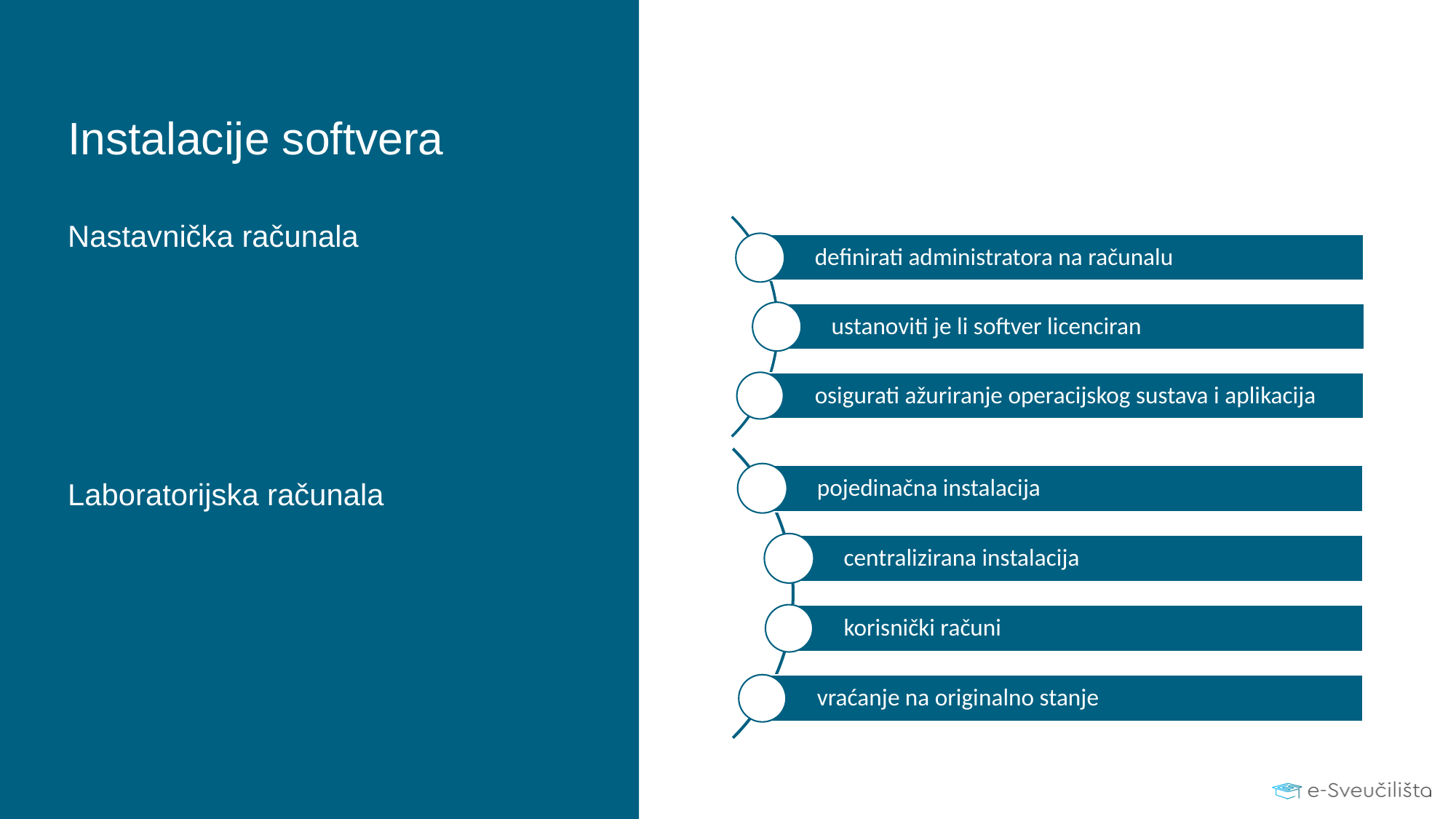

# Instalacije softvera

definirati administratora na računalu

ustanoviti je li softver licenciran

osigurati ažuriranje operacijskog sustava i aplikacija
Nastavnička računala

Laboratorijska računala

pojedinačna instalacija

centralizirana instalacija

korisnički računi

vraćanje na originalno stanje